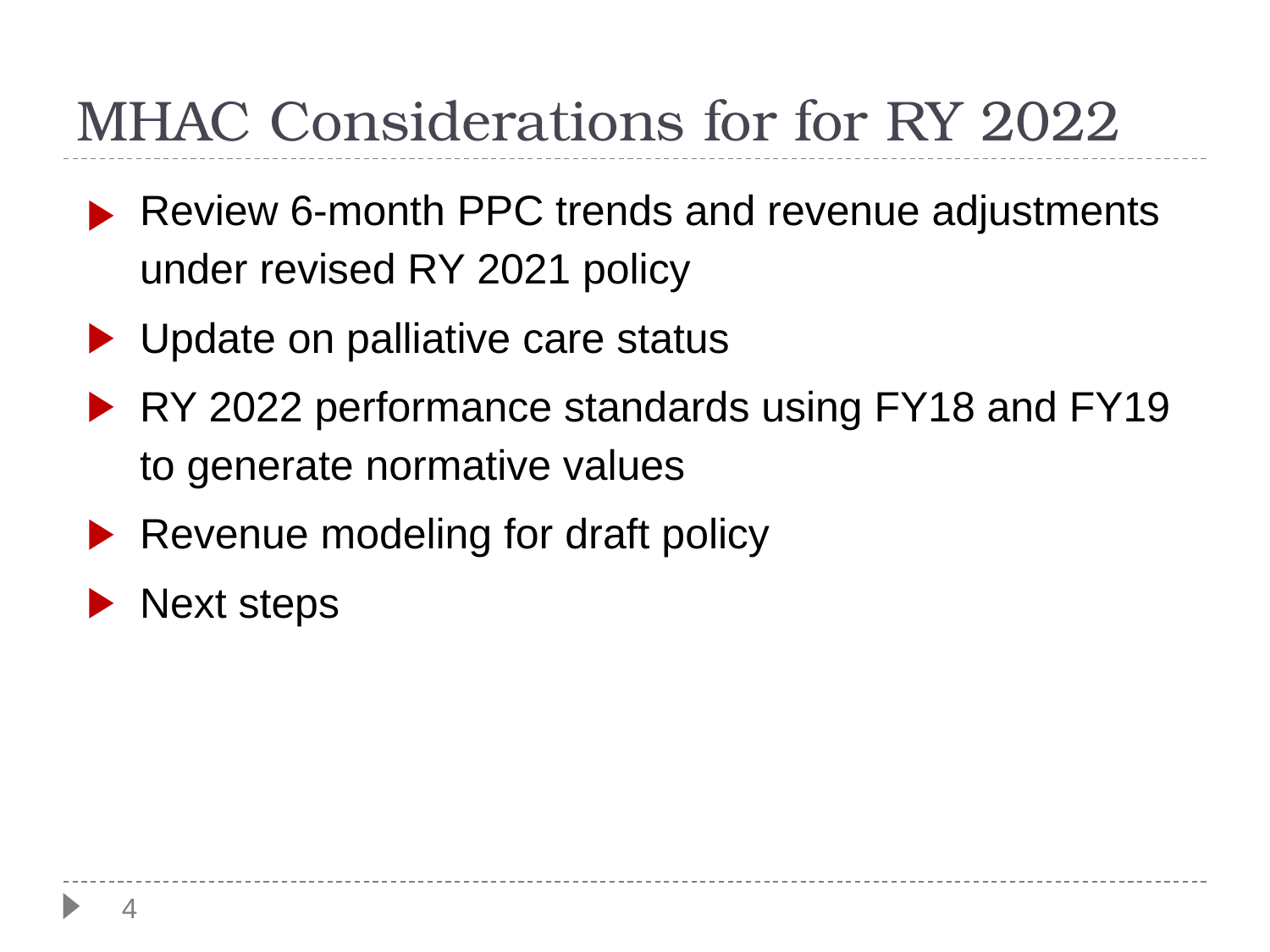

# MHAC Considerations for for RY 2022
Review 6-month PPC trends and revenue adjustments under revised RY 2021 policy
Update on palliative care status
RY 2022 performance standards using FY18 and FY19 to generate normative values
Revenue modeling for draft policy
Next steps